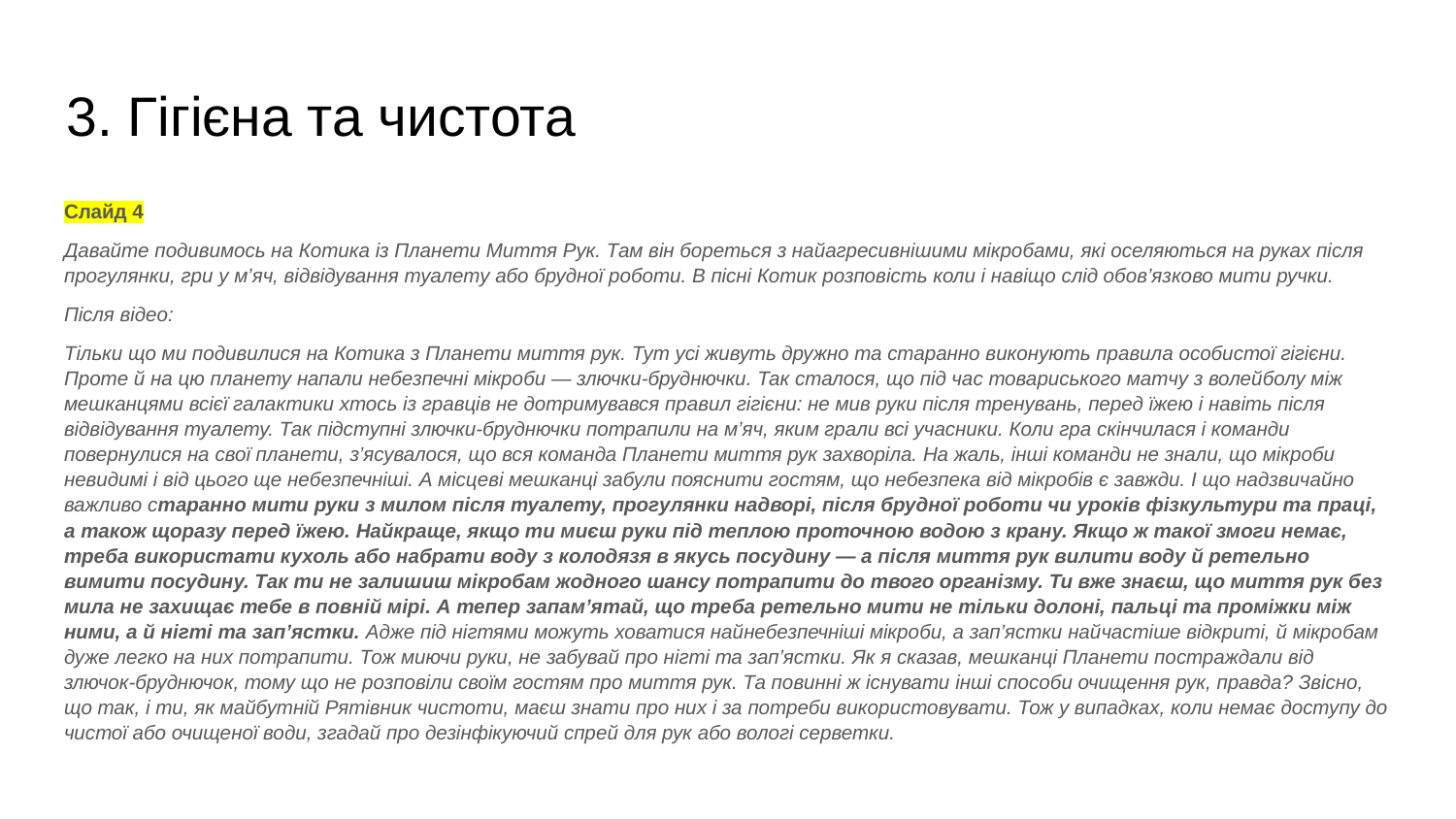

# 3. Гігієна та чистота

Слайд 4
Давайте подивимось на Котика із Планети Миття Рук. Там він бореться з найагресивнішими мікробами, які оселяються на руках після прогулянки, гри у м’яч, відвідування туалету або брудної роботи. В пісні Котик розповість коли і навіщо слід обов’язково мити ручки.
Після відео:
Тільки що ми подивилися на Котика з Планети миття рук. Тут усі живуть дружно та старанно виконують правила особистої гігієни. Проте й на цю планету напали небезпечні мікроби — злючки-бруднючки. Так сталося, що під час товариського матчу з волейболу між мешканцями всієї галактики хтось із гравців не дотримувався правил гігієни: не мив руки після тренувань, перед їжею і навіть після відвідування туалету. Так підступні злючки-бруднючки потрапили на м’яч, яким грали всі учасники. Коли гра скінчилася і команди повернулися на свої планети, з’ясувалося, що вся команда Планети миття рук захворіла. На жаль, інші команди не знали, що мікроби невидимі і від цього ще небезпечніші. А місцеві мешканці забули пояснити гостям, що небезпека від мікробів є завжди. І що надзвичайно важливо старанно мити руки з милом після туалету, прогулянки надворі, після брудної роботи чи уроків фізкультури та праці, а також щоразу перед їжею. Найкраще, якщо ти миєш руки під теплою проточною водою з крану. Якщо ж такої змоги немає, треба використати кухоль або набрати воду з колодязя в якусь посудину — а після миття рук вилити воду й ретельно вимити посудину. Так ти не залишиш мікробам жодного шансу потрапити до твого організму. Ти вже знаєш, що миття рук без мила не захищає тебе в повній мірі. А тепер запам’ятай, що треба ретельно мити не тільки долоні, пальці та проміжки між ними, а й нігті та зап’ястки. Адже під нігтями можуть ховатися найнебезпечніші мікроби, а зап’ястки найчастіше відкриті, й мікробам дуже легко на них потрапити. Тож миючи руки, не забувай про нігті та зап’ястки. Як я сказав, мешканці Планети постраждали від злючок-бруднючок, тому що не розповіли своїм гостям про миття рук. Та повинні ж існувати інші способи очищення рук, правда? Звісно, що так, і ти, як майбутній Рятівник чистоти, маєш знати про них і за потреби використовувати. Тож у випадках, коли немає доступу до чистої або очищеної води, згадай про дезінфікуючий спрей для рук або вологі серветки.